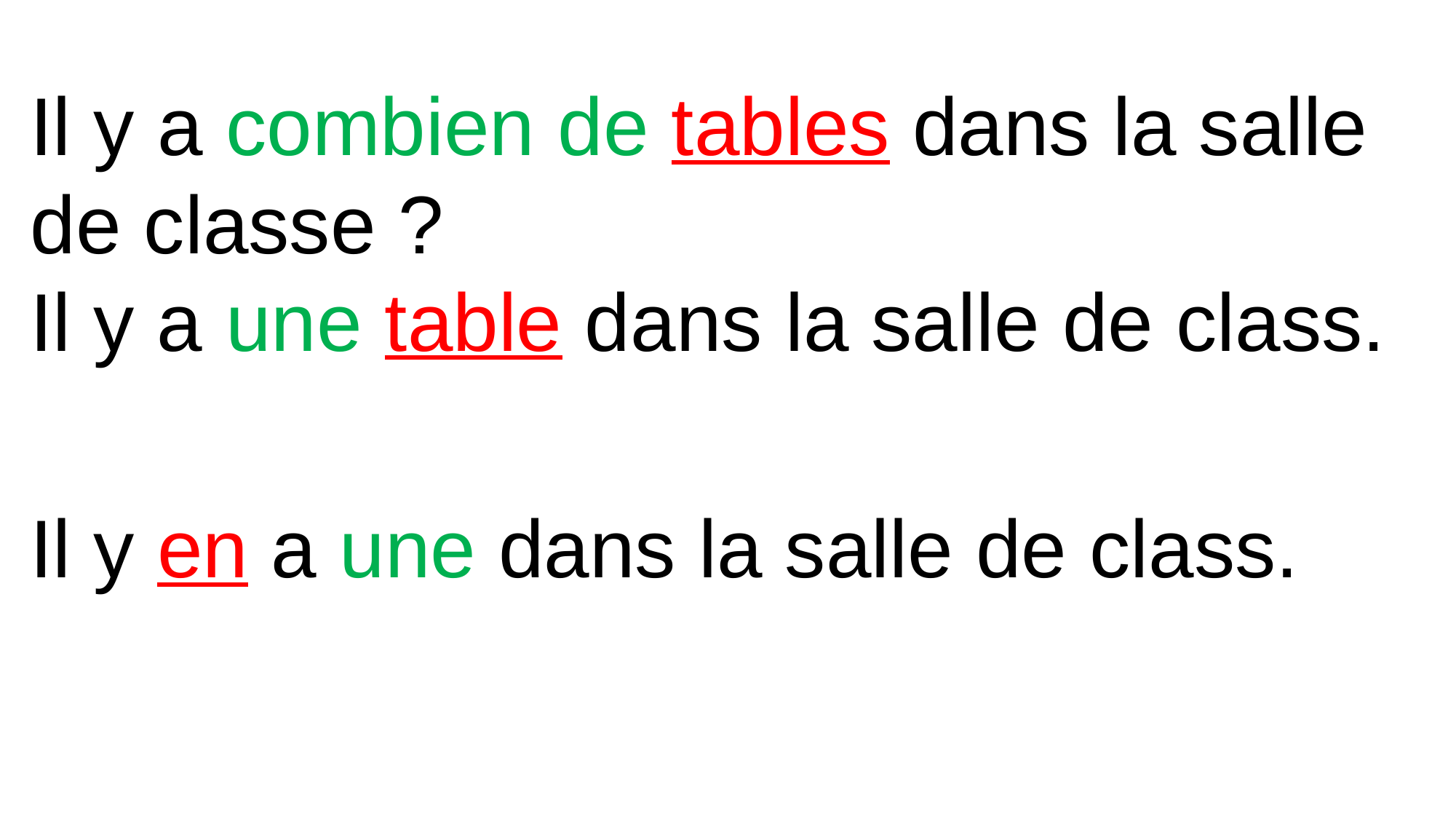

Il y a combien de tables dans la salle de classe ?
Il y a une table dans la salle de class.
Il y en a une dans la salle de class.